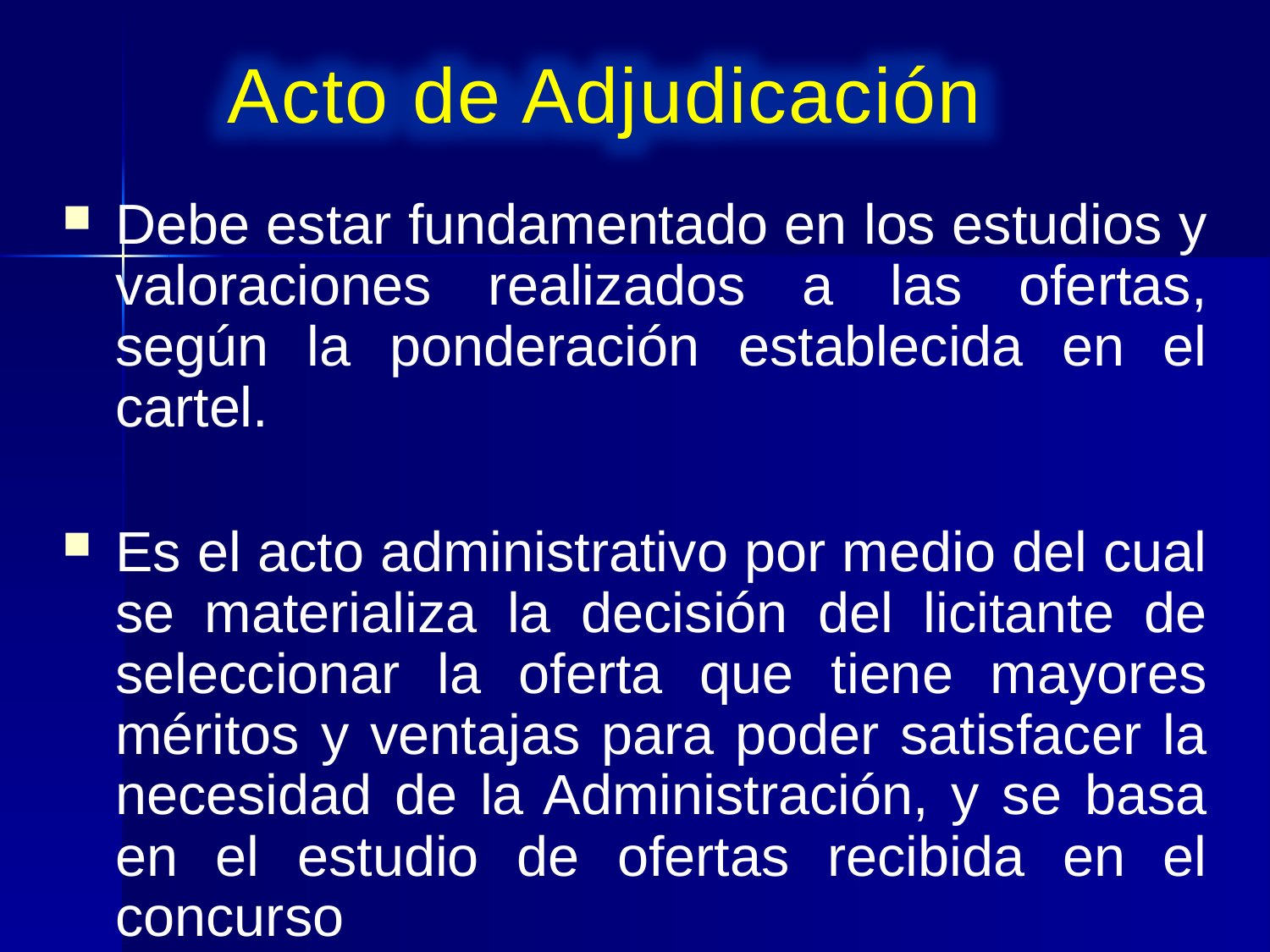

Acto de Adjudicación

Debe estar fundamentado en los estudios y valoraciones realizados a las ofertas, según la ponderación establecida en el cartel.

Es el acto administrativo por medio del cual se materializa la decisión del licitante de seleccionar la oferta que tiene mayores méritos y ventajas para poder satisfacer la necesidad de la Administración, y se basa en el estudio de ofertas recibida en el concurso

Es el acto final del procedimiento de contratación administrativa y deberá ser dictado por el órgano competente.